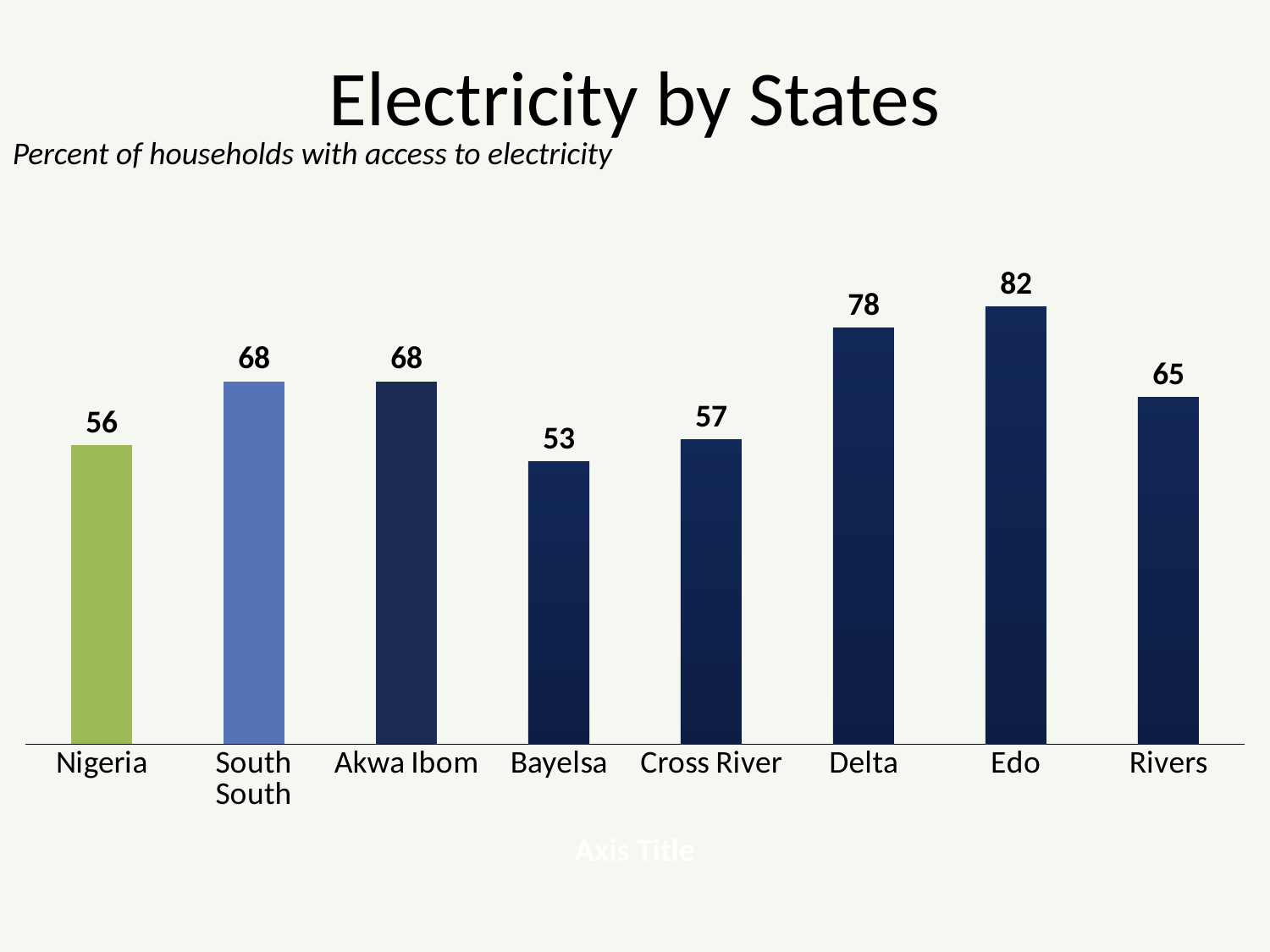

# Electricity by States
Percent of households with access to electricity

### Chart

| Category | Column1 |
|---|---|
| Nigeria | 56.0 |
| South South | 68.0 |
| Akwa Ibom | 68.0 |
| Bayelsa | 53.0 |
| Cross River | 57.0 |
| Delta | 78.0 |
| Edo | 82.0 |
| Rivers | 65.0 |